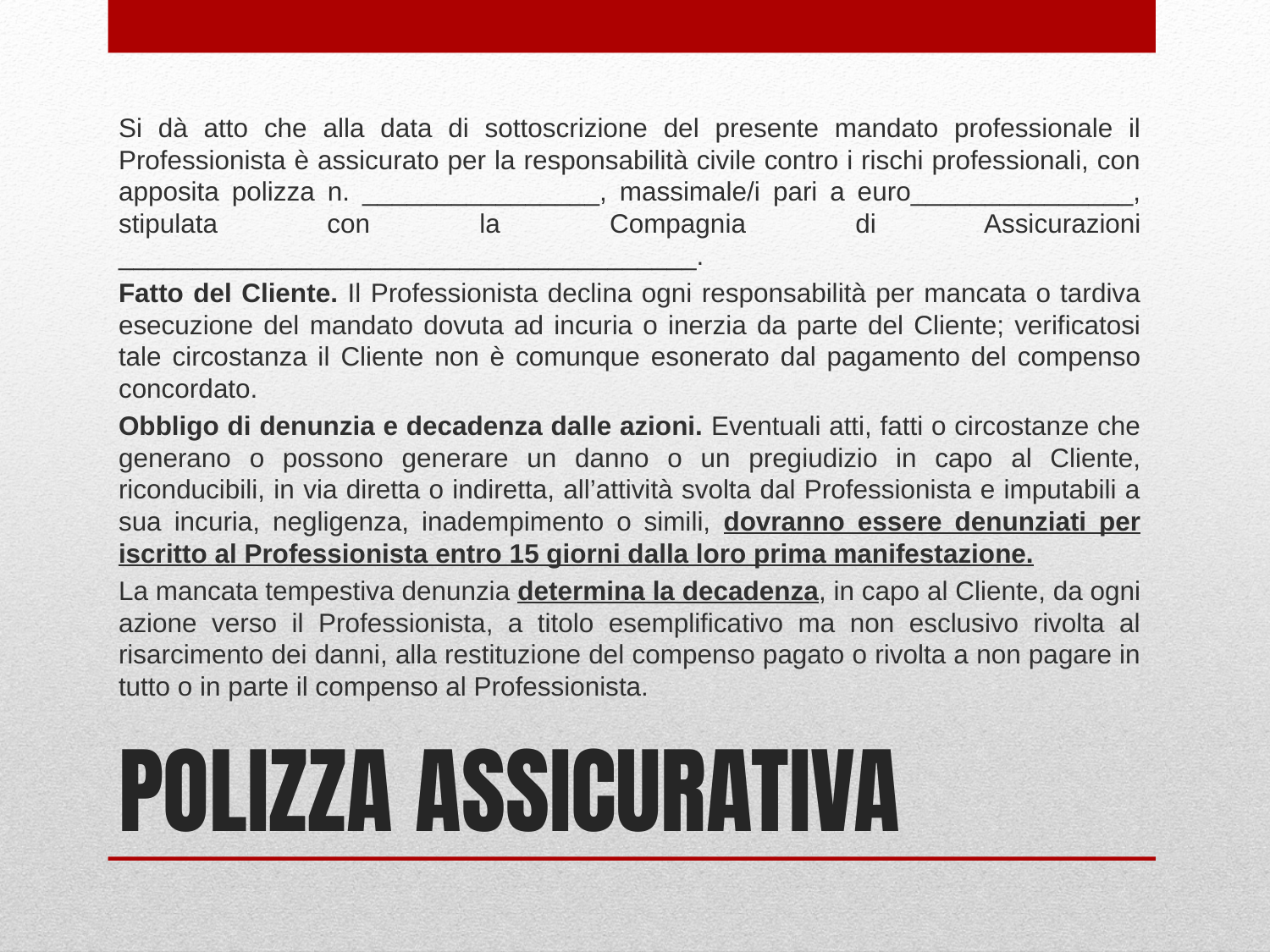

Si dà atto che alla data di sottoscrizione del presente mandato professionale il Professionista è assicurato per la responsabilità civile contro i rischi professionali, con apposita polizza n. ________________, massimale/i pari a euro_______________, stipulata con la Compagnia di Assicurazioni _______________________________________.
Fatto del Cliente. Il Professionista declina ogni responsabilità per mancata o tardiva esecuzione del mandato dovuta ad incuria o inerzia da parte del Cliente; verificatosi tale circostanza il Cliente non è comunque esonerato dal pagamento del compenso concordato.
Obbligo di denunzia e decadenza dalle azioni. Eventuali atti, fatti o circostanze che generano o possono generare un danno o un pregiudizio in capo al Cliente, riconducibili, in via diretta o indiretta, all’attività svolta dal Professionista e imputabili a sua incuria, negligenza, inadempimento o simili, dovranno essere denunziati per iscritto al Professionista entro 15 giorni dalla loro prima manifestazione.
La mancata tempestiva denunzia determina la decadenza, in capo al Cliente, da ogni azione verso il Professionista, a titolo esemplificativo ma non esclusivo rivolta al risarcimento dei danni, alla restituzione del compenso pagato o rivolta a non pagare in tutto o in parte il compenso al Professionista.
# POLIZZA ASSICURATIVA